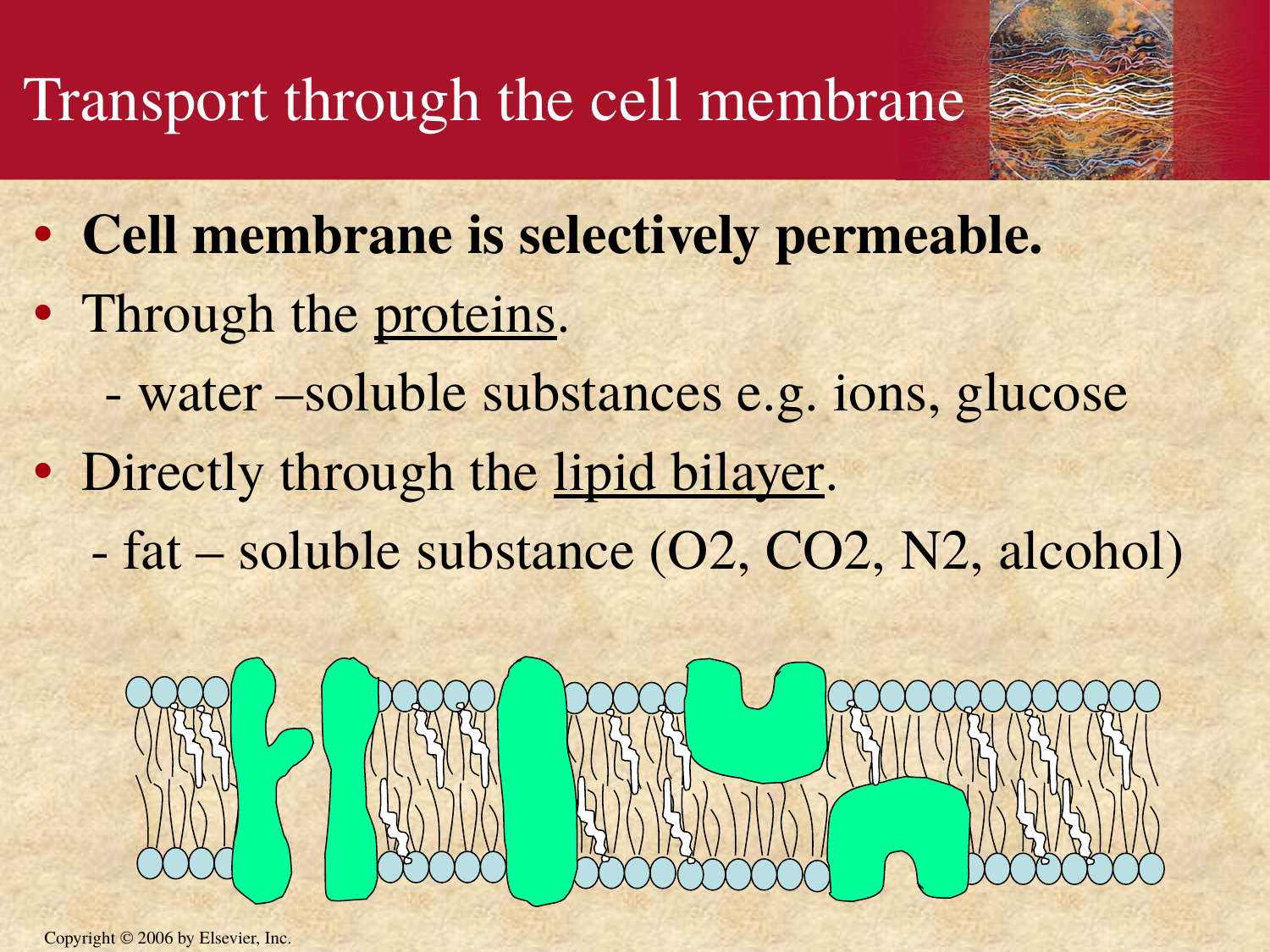

# Transport through the cell membrane
Cell membrane is selectively permeable.
Through the proteins.
     - water –soluble substances e.g. ions, glucose
Directly through the lipid bilayer.
    - fat – soluble substance (O2, CO2, N2, alcohol)